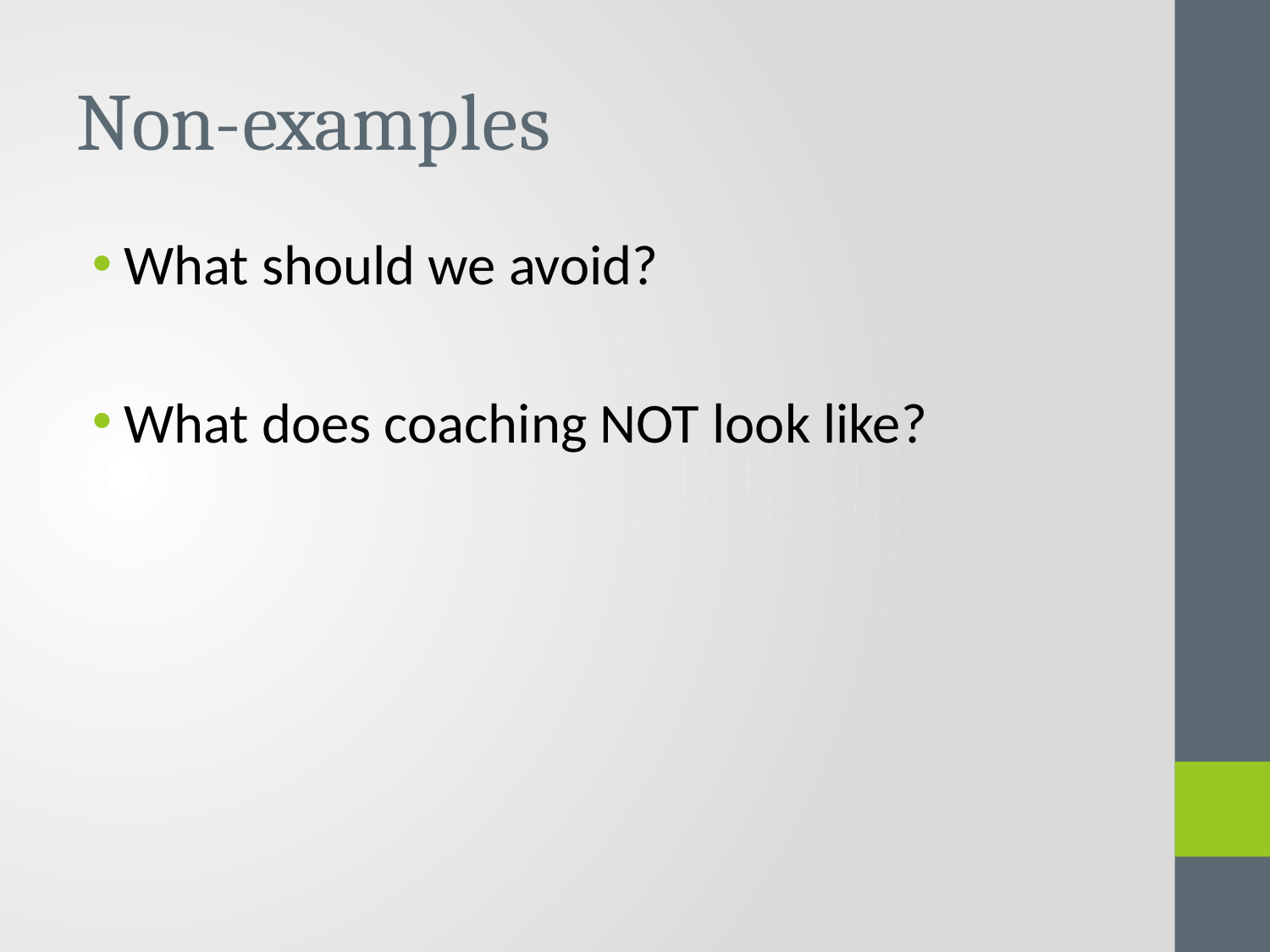

# Non-examples
What should we avoid?

What does coaching NOT look like?